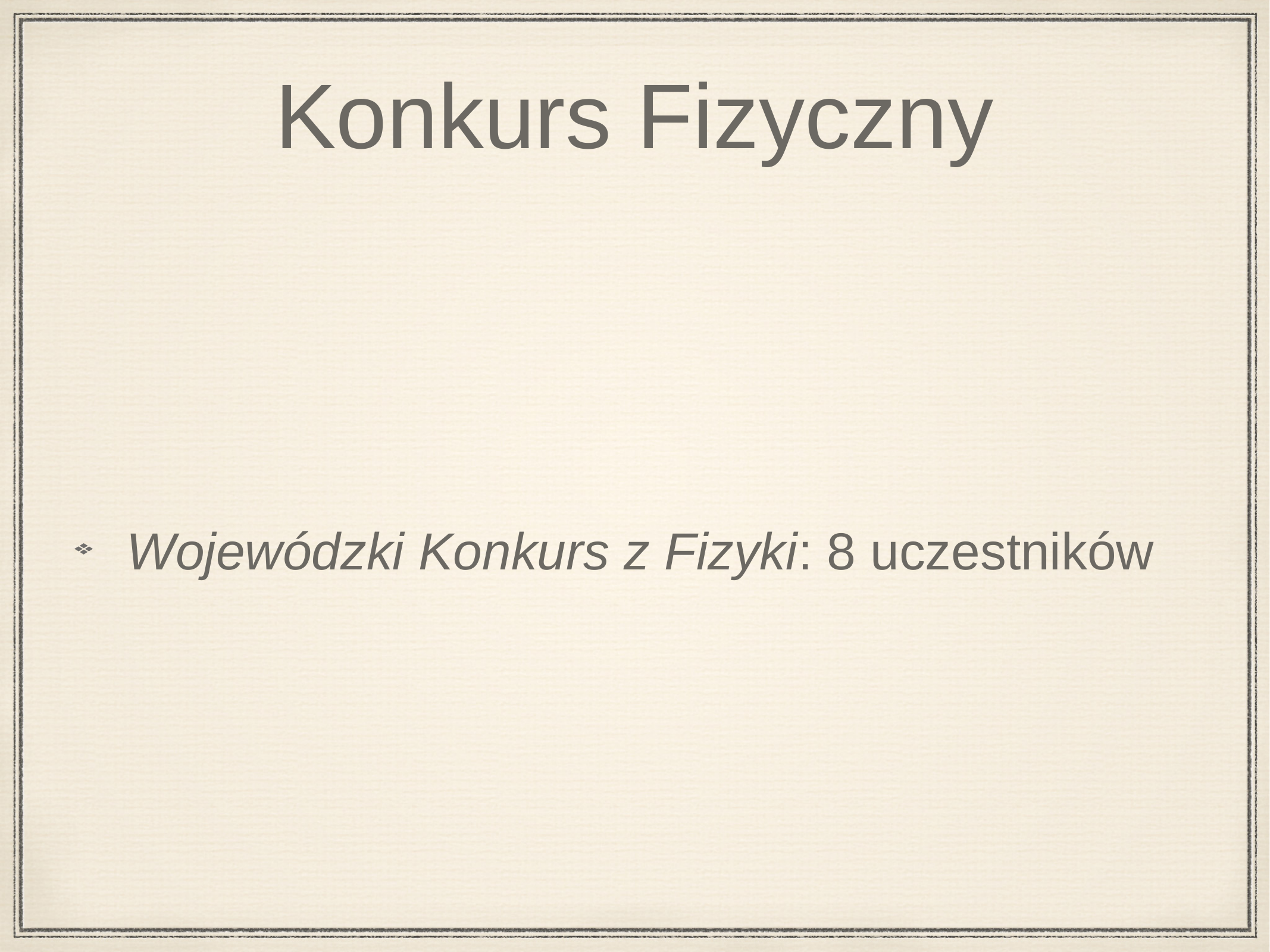

# Konkurs Fizyczny
Wojewódzki Konkurs z Fizyki: 8 uczestników